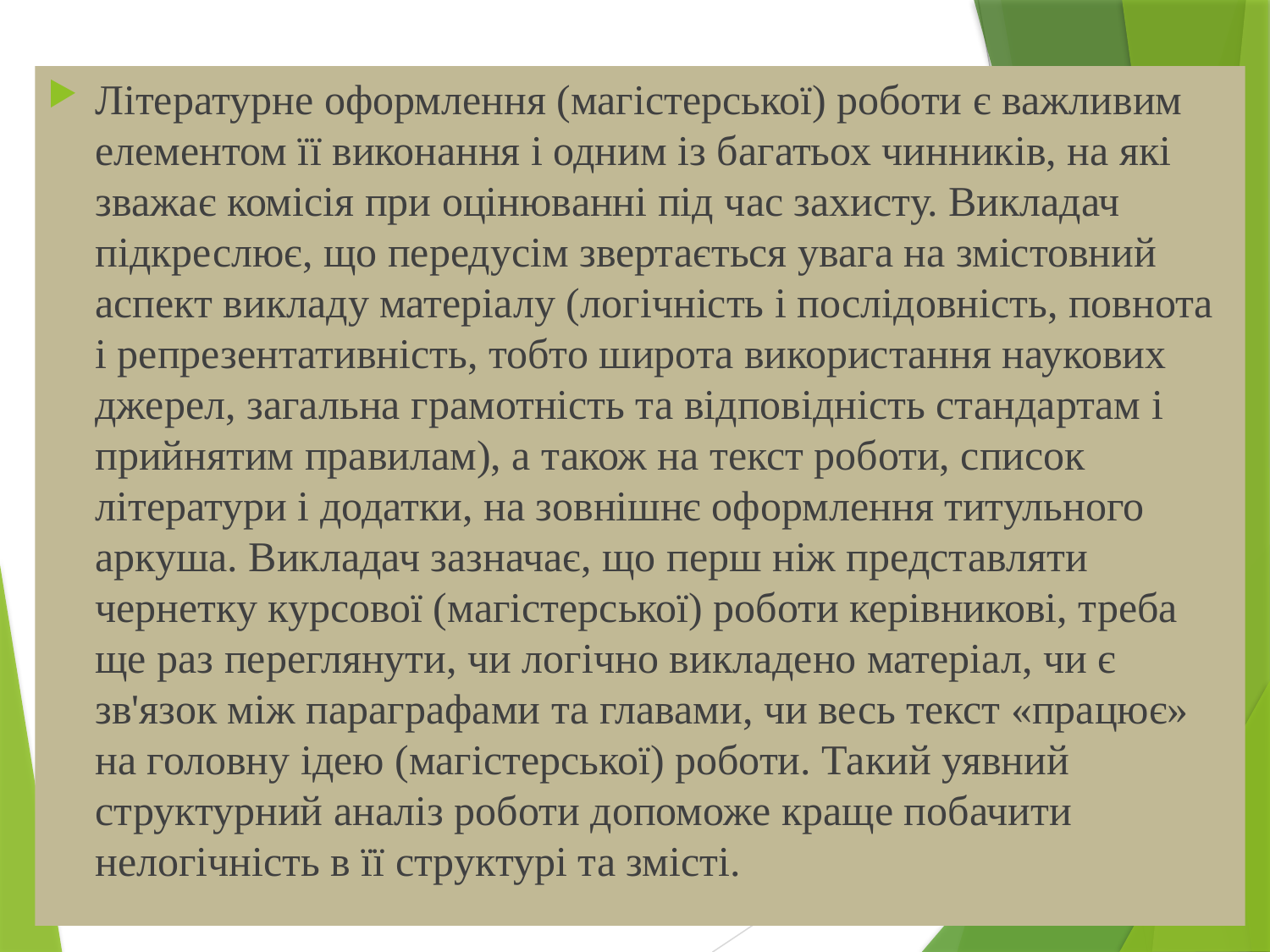

Літературне оформлення (магістерської) роботи є важливим елементом її виконання і одним із багатьох чинників, на які зважає комісія при оцінюванні під час захисту. Викладач підкреслює, що передусім звертається увага на змістовний аспект викладу матеріалу (логічність і послідовність, повнота і репрезентативність, тобто широта використання наукових джерел, загальна грамотність та відповідність стандартам і прийнятим правилам), а також на текст роботи, список літератури і додатки, на зовнішнє оформлення титульного аркуша. Викладач зазначає, що перш ніж представляти чернетку курсової (магістерської) роботи керівникові, треба ще раз переглянути, чи логічно викладено матеріал, чи є зв'язок між параграфами та главами, чи весь текст «працює» на головну ідею (магістерської) роботи. Такий уявний структурний аналіз роботи допоможе краще побачити нелогічність в її структурі та змісті.